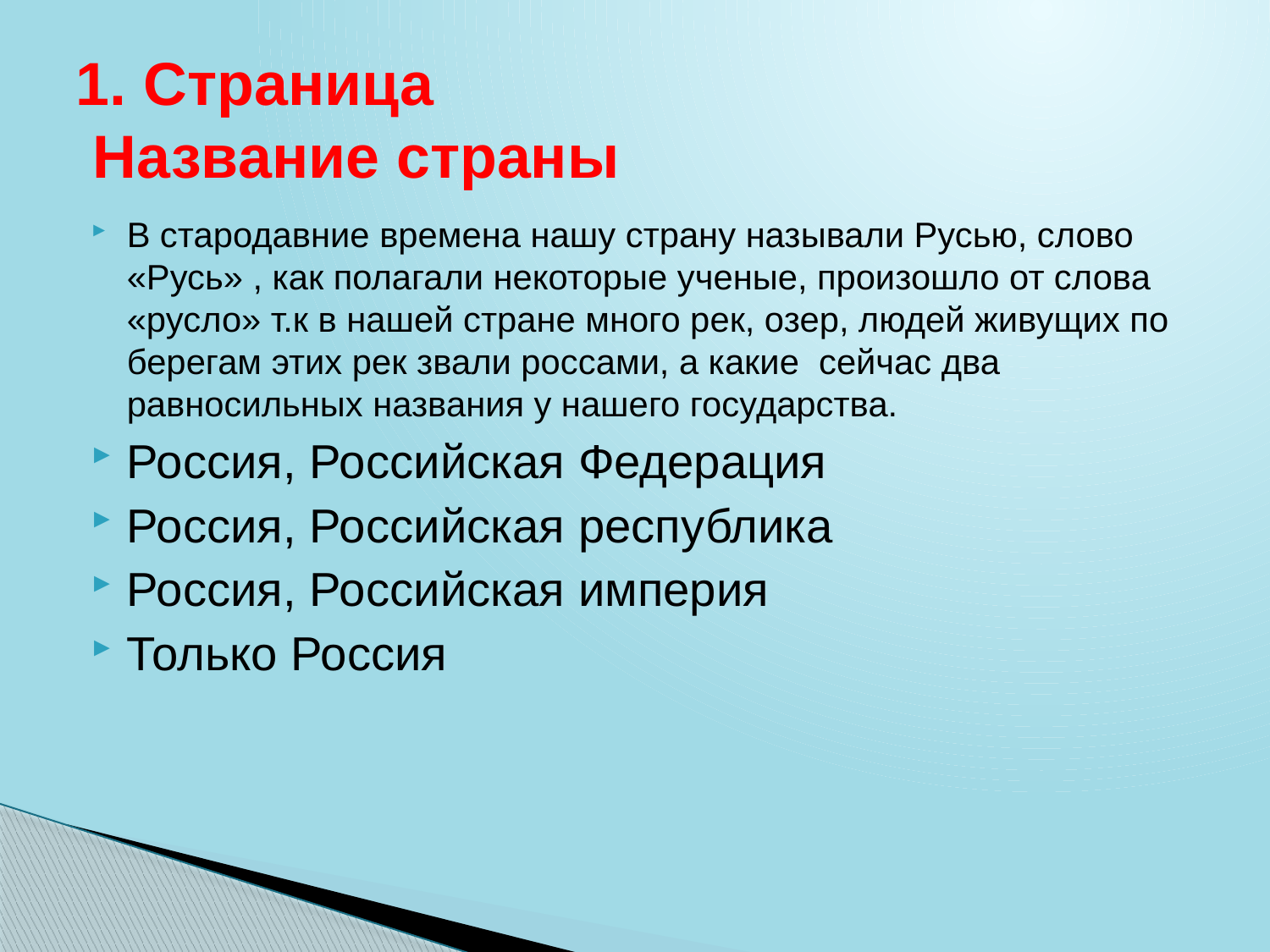

# 1. Страница Название страны
В стародавние времена нашу страну называли Русью, слово «Русь» , как полагали некоторые ученые, произошло от слова «русло» т.к в нашей стране много рек, озер, людей живущих по берегам этих рек звали россами, а какие  сейчас два равносильных названия у нашего государства.
Россия, Российская Федерация
Россия, Российская республика
Россия, Российская империя
Только Россия